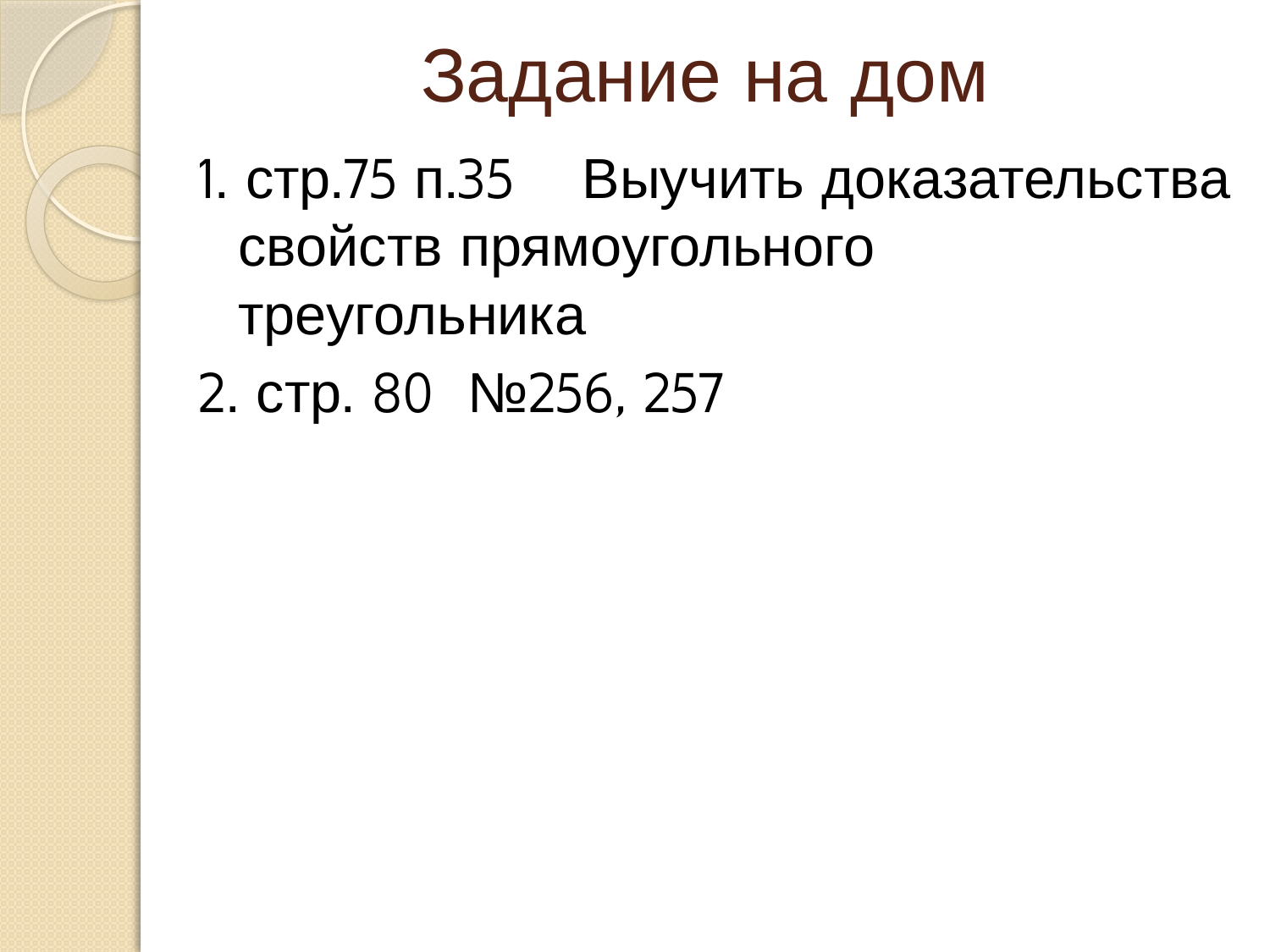

# Задание на дом

1. стр.75 п.35    Выучить доказательства свойств прямоугольного треугольника
2. стр. 80  №256, 257